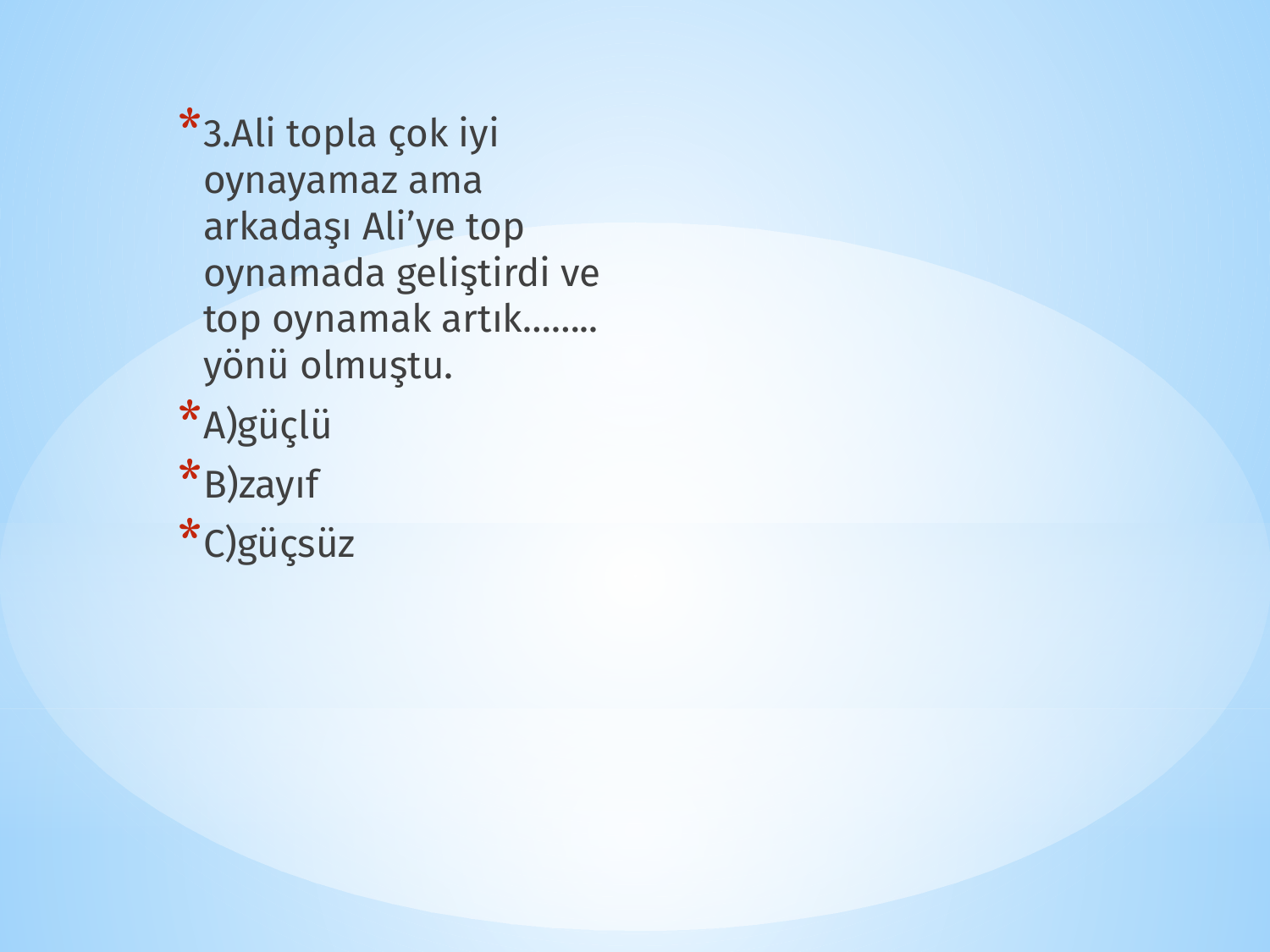

3.Ali topla çok iyi oynayamaz ama arkadaşı Ali’ye top oynamada geliştirdi ve top oynamak artık…….. yönü olmuştu.
A)güçlü
B)zayıf
C)güçsüz

#